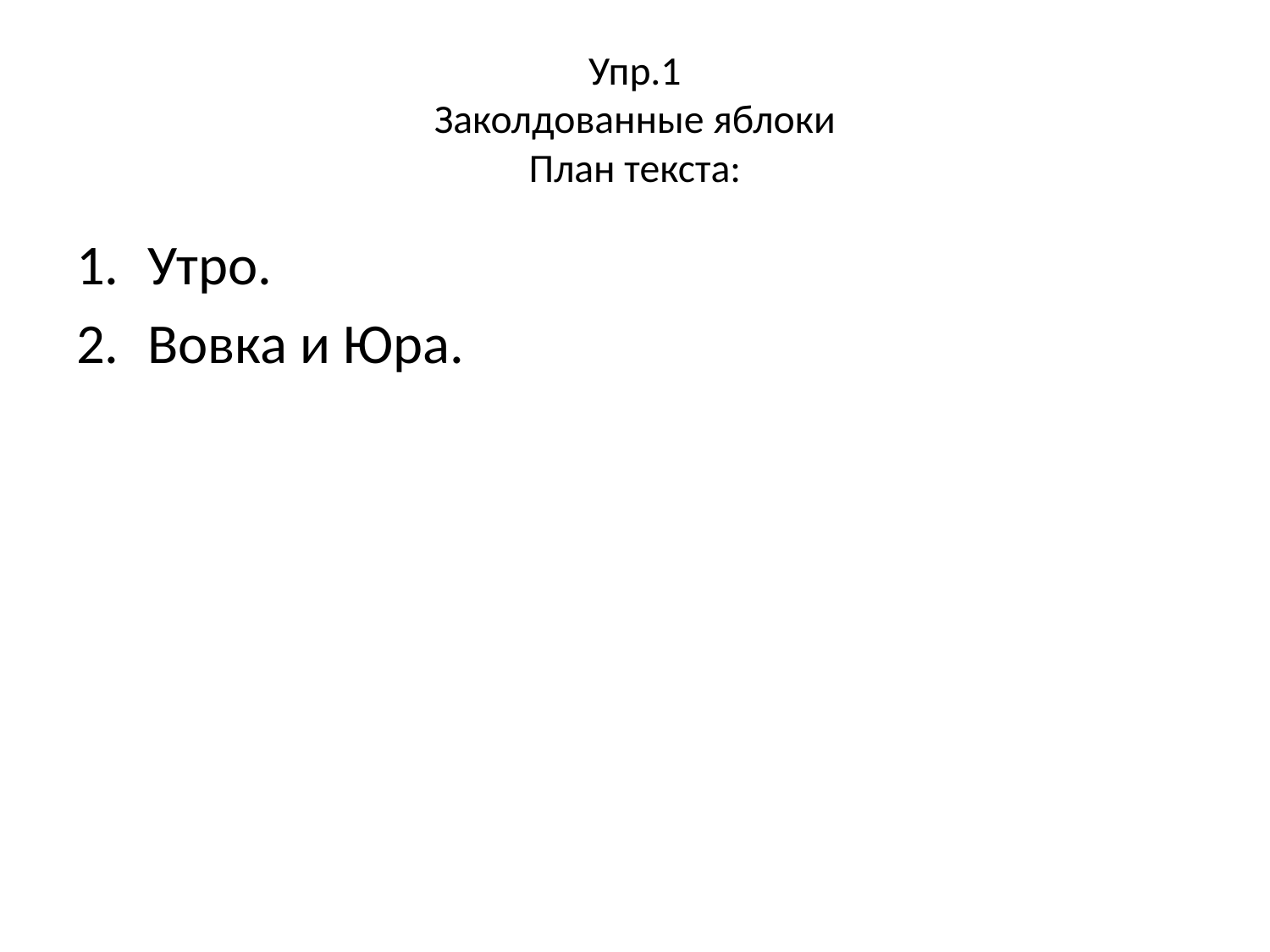

# Упр.1 Заколдованные яблоки План текста:
Утро.
Вовка и Юра.